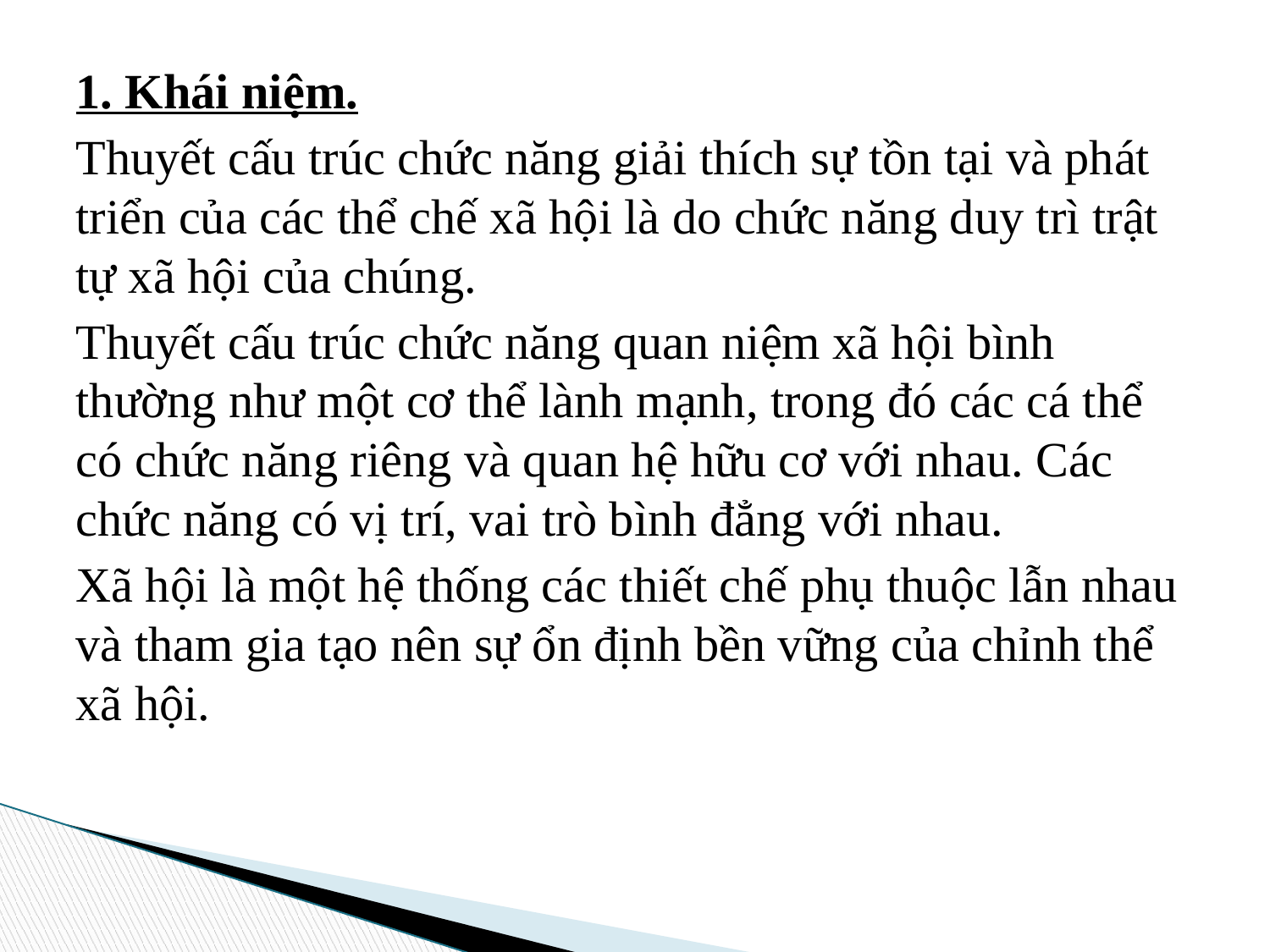

1. Khái niệm.
Thuyết cấu trúc chức năng giải thích sự tồn tại và phát triển của các thể chế xã hội là do chức năng duy trì trật tự xã hội của chúng.
Thuyết cấu trúc chức năng quan niệm xã hội bình thường như một cơ thể lành mạnh, trong đó các cá thể có chức năng riêng và quan hệ hữu cơ với nhau. Các chức năng có vị trí, vai trò bình đẳng với nhau.
Xã hội là một hệ thống các thiết chế phụ thuộc lẫn nhau và tham gia tạo nên sự ổn định bền vững của chỉnh thể xã hội.